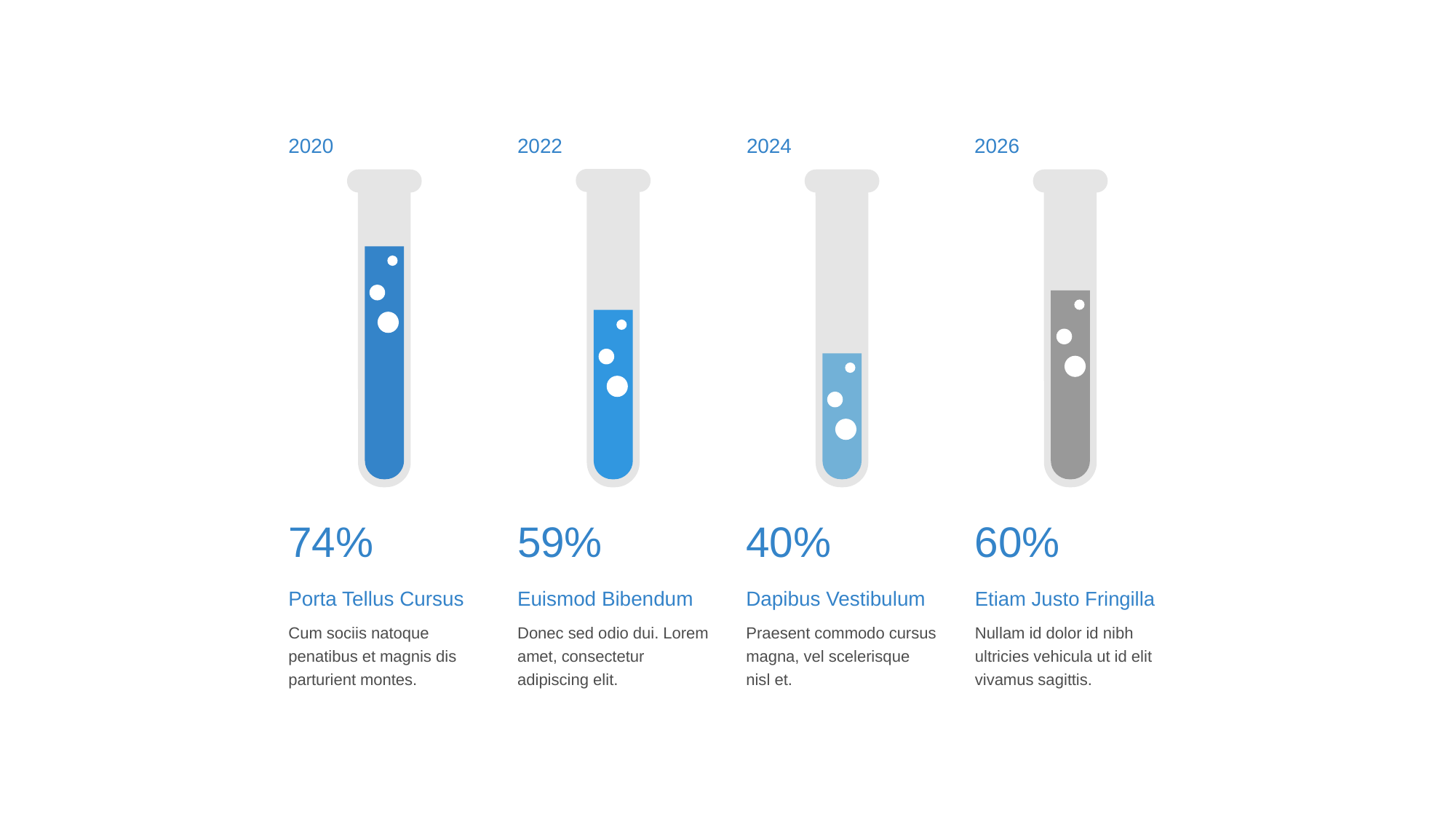

2020

2022

2024

2026

74%
Porta Tellus Cursus
Cum sociis natoque penatibus et magnis dis parturient montes.
59%
Euismod Bibendum
Donec sed odio dui. Lorem amet, consectetur adipiscing elit.
40%
Dapibus Vestibulum
Praesent commodo cursus magna, vel scelerisque nisl et.
60%
Etiam Justo Fringilla
Nullam id dolor id nibh ultricies vehicula ut id elit vivamus sagittis.